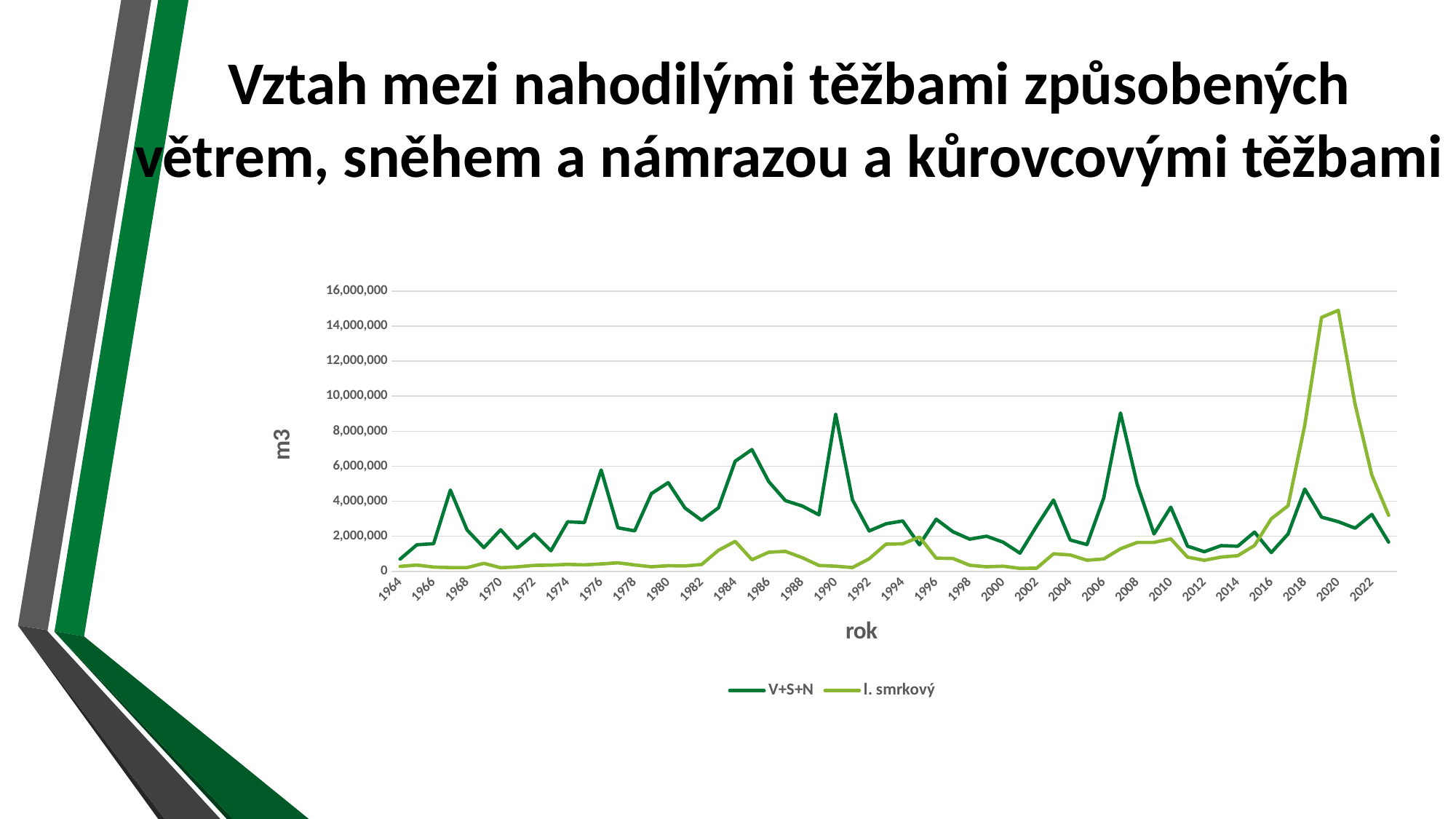

# Vztah mezi nahodilými těžbami způsobených větrem, sněhem a námrazou a kůrovcovými těžbami

### Chart

| Category | V+S+N | l. smrkový |
|---|---|---|
| 1964 | 699631.7100000001 | 286828.2800000002 |
| 1965 | 1517001.57 | 361143.66 |
| 1966 | 1582063.5499999998 | 245342.04000000007 |
| 1967 | 4640110.977 | 216884.4800000001 |
| 1968 | 2359242.9899999998 | 217919.59999999992 |
| 1969 | 1354572.08 | 460371.3499999999 |
| 1970 | 2373005.959999999 | 208457.96000000002 |
| 1971 | 1319202.7800000007 | 261468.7399999999 |
| 1972 | 2129736.539999999 | 342402.05 |
| 1973 | 1175896.8050000004 | 355675.66999999987 |
| 1974 | 2830279.0942738005 | 401459.0799999998 |
| 1975 | 2784131.1800000006 | 371799.2300000001 |
| 1976 | 5788510.000000001 | 425628.0 |
| 1977 | 2489152.000000002 | 488655.0000000004 |
| 1978 | 2311386.999999999 | 366669.0 |
| 1979 | 4439321.4 | 262792.0 |
| 1980 | 5064376.306999998 | 325872.9999999998 |
| 1981 | 3615867.200000001 | 311041.9999999999 |
| 1982 | 2912704.599999999 | 393229.0 |
| 1983 | 3629746.7000000007 | 1202465.9999999998 |
| 1984 | 6286834.099999998 | 1711449.9999999988 |
| 1985 | 6951770.229999997 | 663771.13 |
| 1986 | 5129937.939999997 | 1091692.8800000004 |
| 1987 | 4036308.7299999986 | 1142402.789999999 |
| 1988 | 3733242.4099999983 | 784260.7200000003 |
| 1989 | 3226360.4499999997 | 340489.10000000003 |
| 1990 | 8970739.190000007 | 296739.1200000001 |
| 1991 | 4082218.5999999987 | 220183.0799999999 |
| 1992 | 2306411.340000001 | 719950.5799999997 |
| 1993 | 2713801.21 | 1553386.8599999999 |
| 1994 | 2879492.077827276 | 1572845.157096936 |
| 1995 | 1517130.9156509358 | 1961507.725541577 |
| 1996 | 2975868.8546068664 | 754399.337368279 |
| 1997 | 2262872.9319579615 | 737513.7520922368 |
| 1998 | 1837345.0 | 350625.0 |
| 1999 | 2006939.0 | 263379.6 |
| 2000 | 1660879.0 | 296176.29999999993 |
| 2001 | 1039439.2000000001 | 170915.6 |
| 2002 | 2595215.0 | 186275.86999999997 |
| 2003 | 4071466.4 | 1001693.7000000001 |
| 2004 | 1792699.0 | 938645.0 |
| 2005 | 1530198.0 | 635994.0 |
| 2006 | 4191070.0 | 709129.0 |
| 2007 | 9042776.0 | 1291938.0 |
| 2008 | 4950959.0 | 1652268.7000000002 |
| 2009 | 2136475.0 | 1652257.0 |
| 2010 | 3663511.0 | 1855987.0 |
| 2011 | 1438637.0 | 814307.0 |
| 2012 | 1121130.0 | 633208.0 |
| 2013 | 1468188.0 | 816394.0 |
| 2014 | 1435134.0 | 896198.0 |
| 2015 | 2239502.0 | 1476902.0 |
| 2016 | 1076231.0 | 3002035.0 |
| 2017 | 2132009.0 | 3741448.0 |
| 2018 | 4698964.0 | 8353760.0 |
| 2019 | 3096961.0 | 14492442.0 |
| 2020 | 2834316.0 | 14894413.0 |
| 2021 | 2466956.0 | 9540300.0 |
| 2022 | 3249411.0 | 5496248.0 |
| 2023 | 1672442.0 | 3201148.0 |